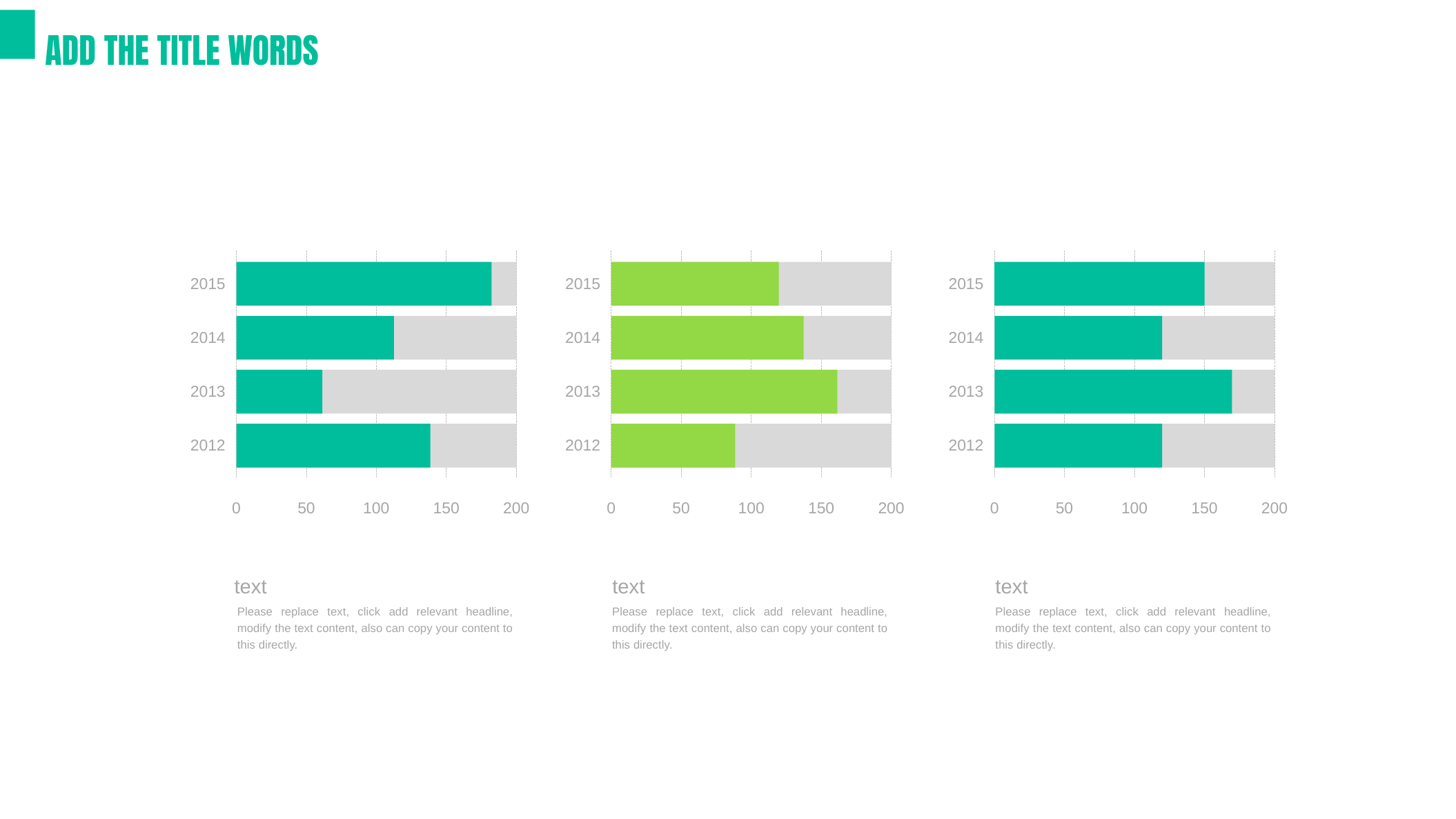

ADD THE TITLE WORDS

2015

2014

2013

2012
0
50
100
150
200

2015

2014

2013

2012
0
50
100
150
200

2015

2014

2013

2012
0
50
100
150
200
text
text
text
Please replace text, click add relevant headline, modify the text content, also can copy your content to this directly.
Please replace text, click add relevant headline, modify the text content, also can copy your content to this directly.
Please replace text, click add relevant headline, modify the text content, also can copy your content to this directly.